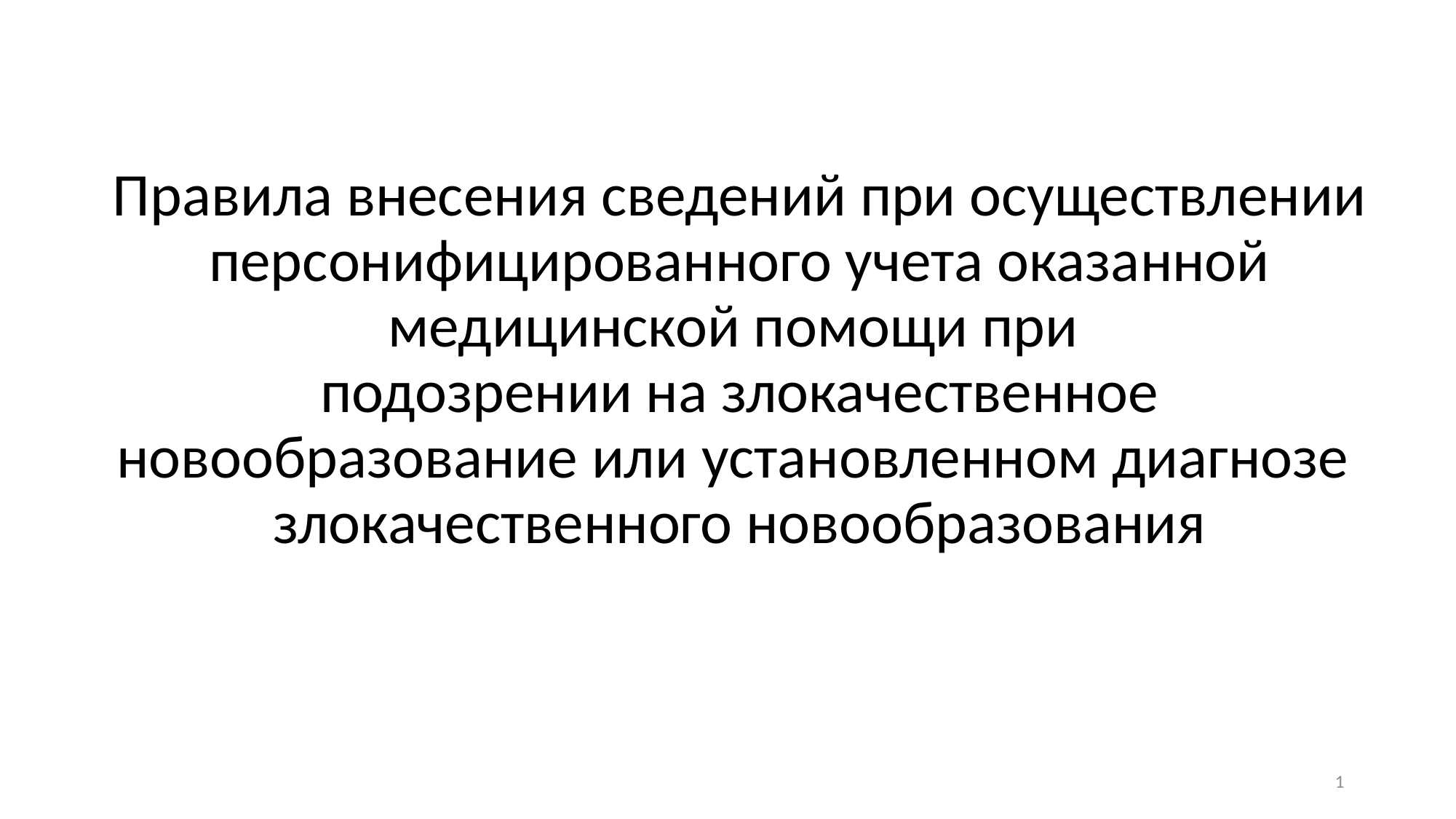

# Правила внесения сведений при осуществлении персонифицированного учета оказанной медицинской помощи при подозрении на злокачественное новообразование или установленном диагнозе злокачественного новообразования
1